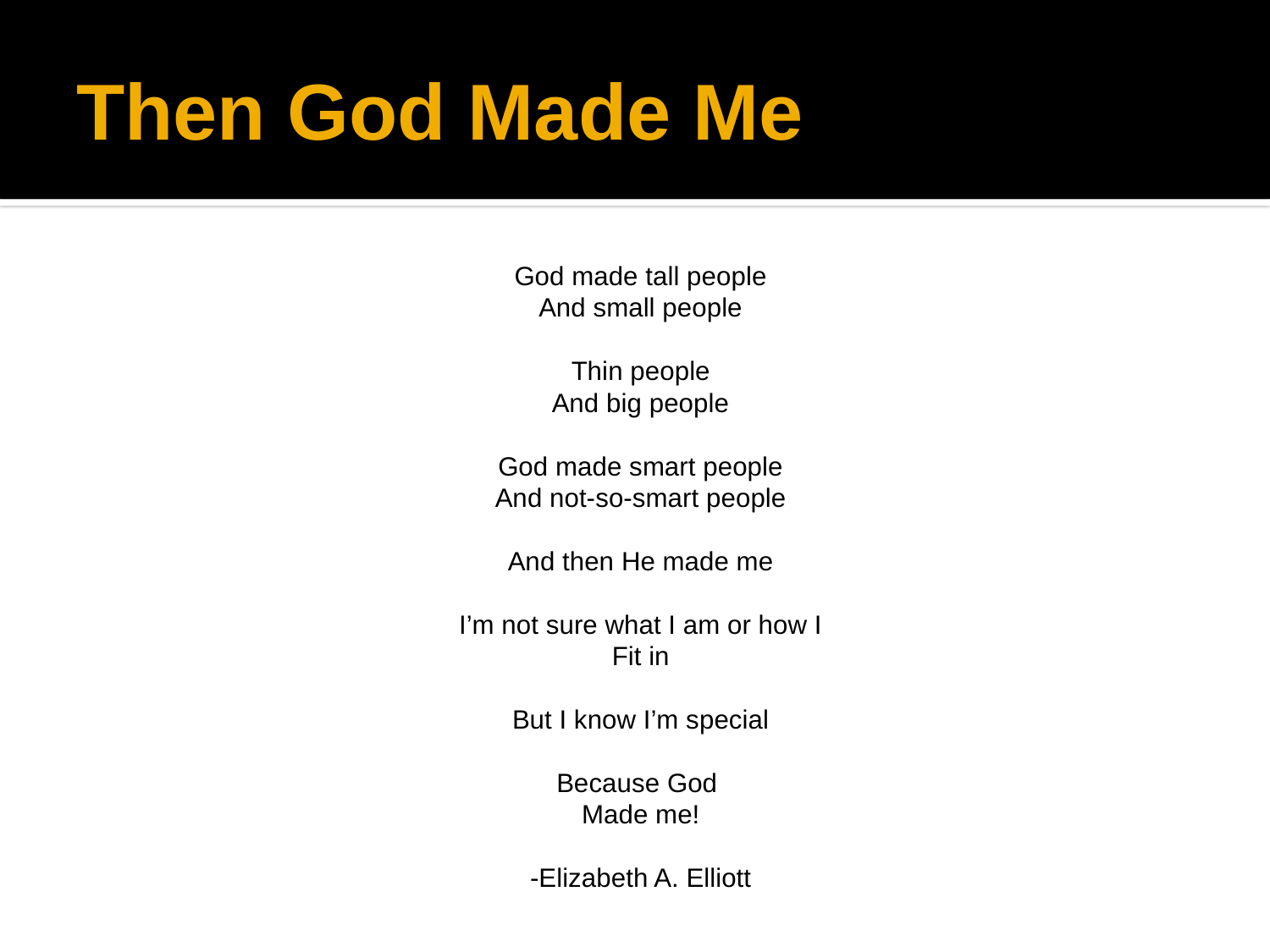

# Then God Made Me
God made tall people
And small people

Thin people
And big people

God made smart people
And not-so-smart people

And then He made me

I’m not sure what I am or how I
Fit in

But I know I’m special

Because God
Made me!

-Elizabeth A. Elliott